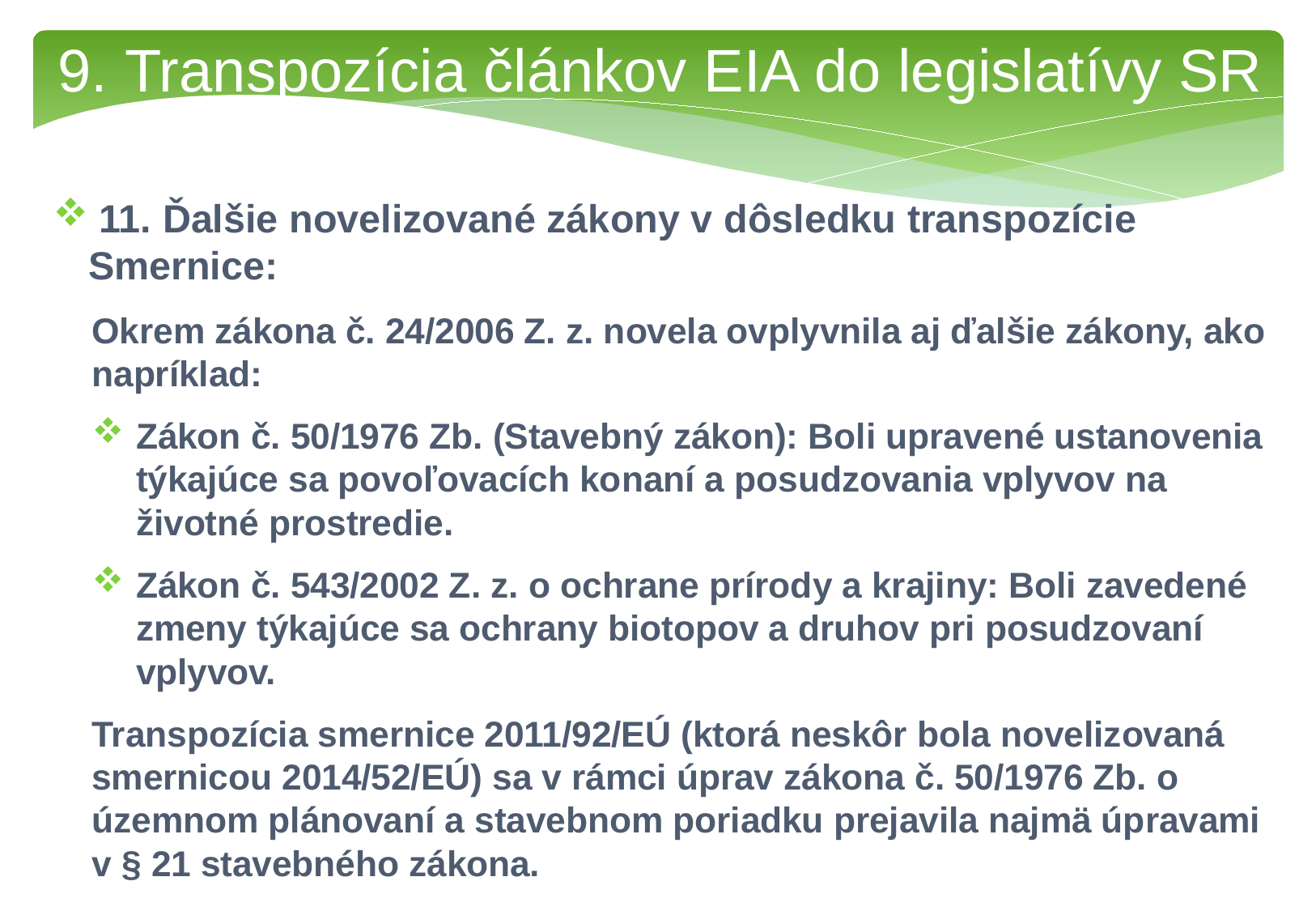

9. Transpozícia článkov EIA do legislatívy SR
 11. Ďalšie novelizované zákony v dôsledku transpozície Smernice:
Okrem zákona č. 24/2006 Z. z. novela ovplyvnila aj ďalšie zákony, ako napríklad:
Zákon č. 50/1976 Zb. (Stavebný zákon): Boli upravené ustanovenia týkajúce sa povoľovacích konaní a posudzovania vplyvov na životné prostredie.
Zákon č. 543/2002 Z. z. o ochrane prírody a krajiny: Boli zavedené zmeny týkajúce sa ochrany biotopov a druhov pri posudzovaní vplyvov.
Transpozícia smernice 2011/92/EÚ (ktorá neskôr bola novelizovaná smernicou 2014/52/EÚ) sa v rámci úprav zákona č. 50/1976 Zb. o územnom plánovaní a stavebnom poriadku prejavila najmä úpravami v § 21 stavebného zákona.